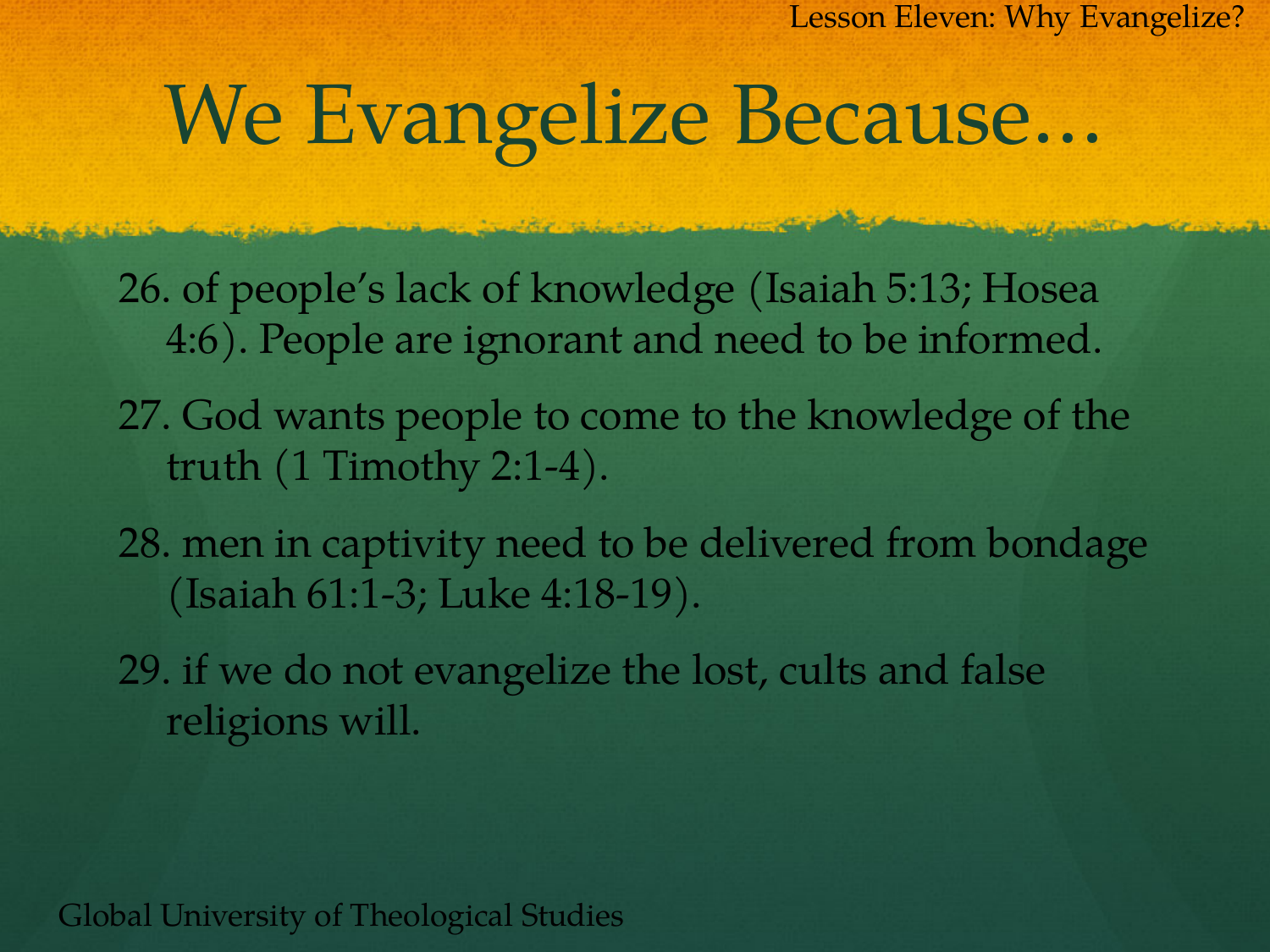

Lesson Eleven: Why Evangelize?

# We Evangelize Because…
26. of people’s lack of knowledge (Isaiah 5:13; Hosea 4:6). People are ignorant and need to be informed.

27. God wants people to come to the knowledge of the truth (1 Timothy 2:1-4).
28. men in captivity need to be delivered from bondage (Isaiah 61:1-3; Luke 4:18-19).
29. if we do not evangelize the lost, cults and false religions will.
Global University of Theological Studies